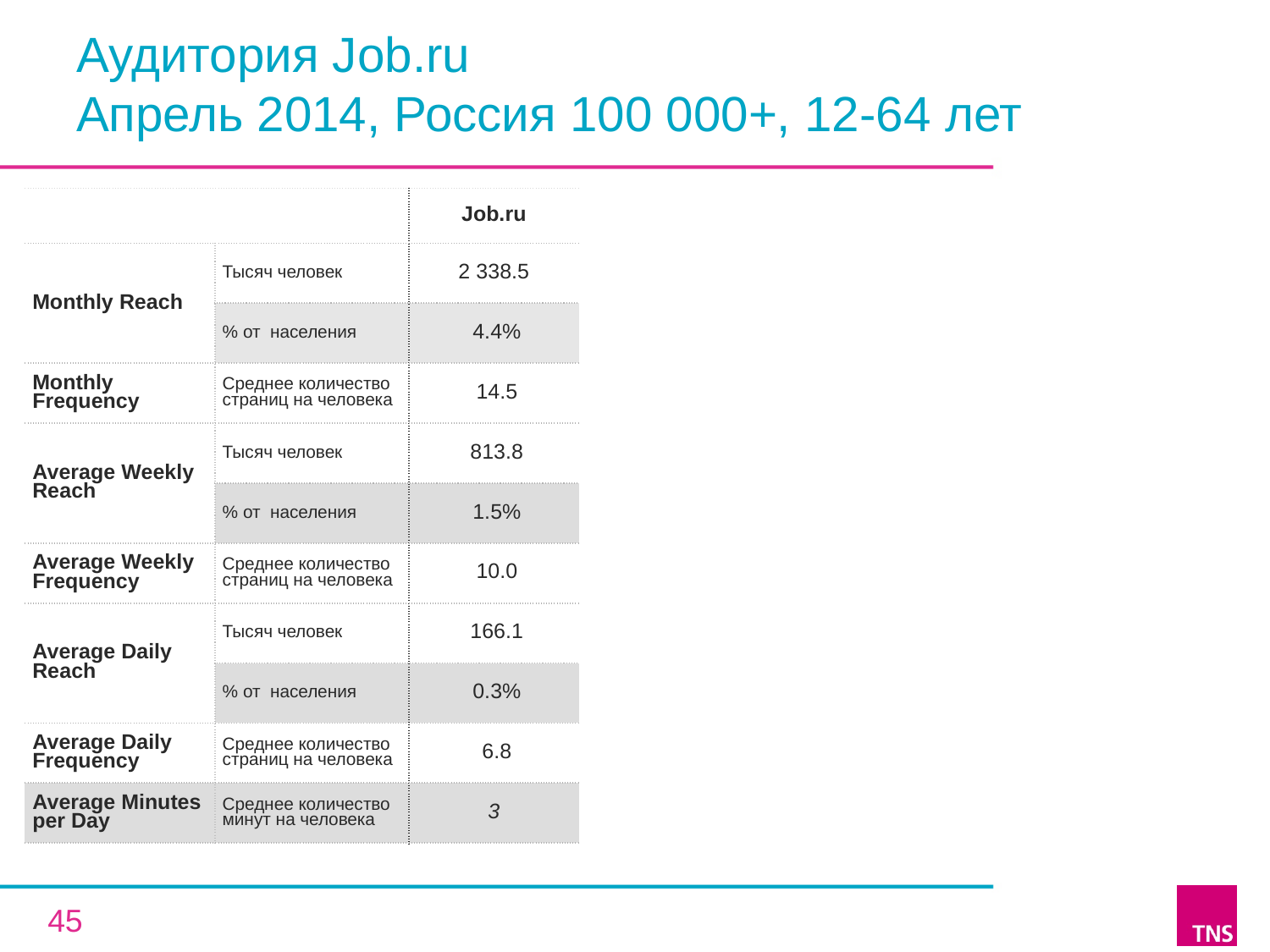

# Аудитория Job.ru Апрель 2014, Россия 100 000+, 12-64 лет
|  |  | Job.ru |
| --- | --- | --- |
| Monthly Reach | Тысяч человек | 2 338.5 |
|  | % от населения | 4.4% |
| Monthly Frequency | Среднее количество страниц на человека | 14.5 |
| Average Weekly Reach | Тысяч человек | 813.8 |
|  | % от населения | 1.5% |
| Average Weekly Frequency | Среднее количество страниц на человека | 10.0 |
| Average Daily Reach | Тысяч человек | 166.1 |
|  | % от населения | 0.3% |
| Average Daily Frequency | Среднее количество страниц на человека | 6.8 |
| Average Minutes per Day | Среднее количество минут на человека | 3 |

45